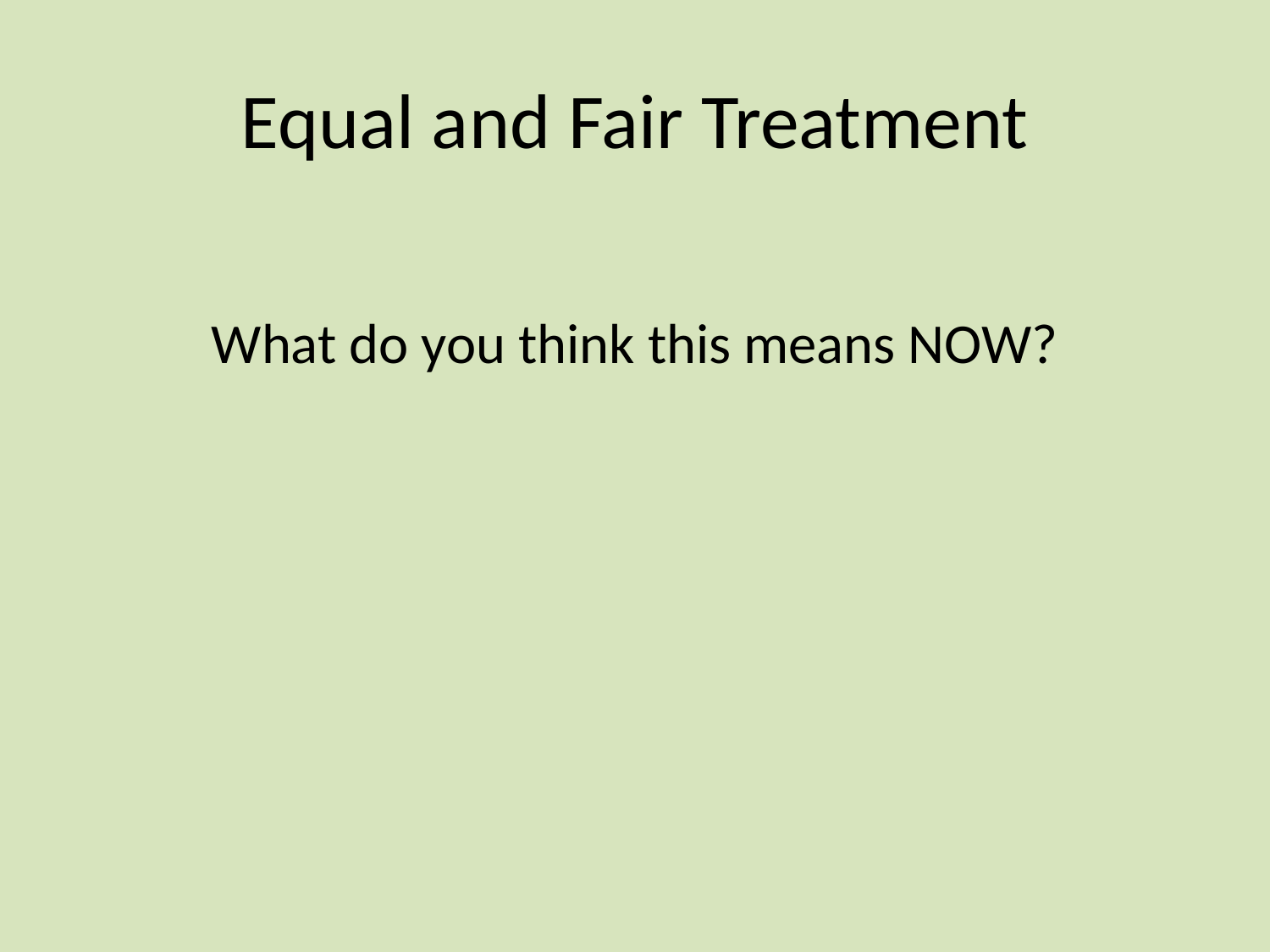

# Equal and Fair Treatment

What do you think this means NOW?